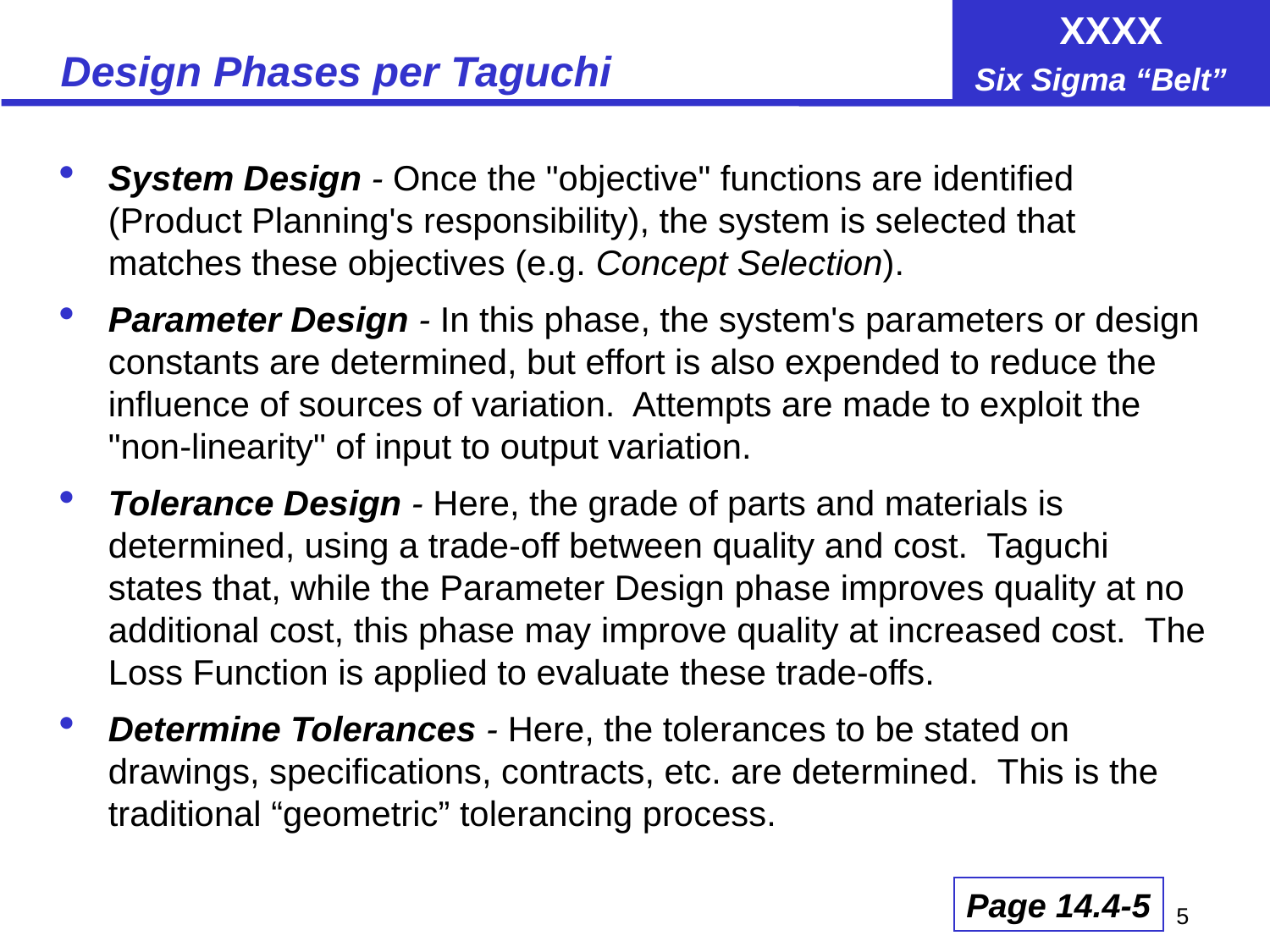

# Design Phases per Taguchi
System Design - Once the "objective" functions are identified (Product Planning's responsibility), the system is selected that matches these objectives (e.g. Concept Selection).
Parameter Design - In this phase, the system's parameters or design constants are determined, but effort is also expended to reduce the influence of sources of variation.  Attempts are made to exploit the "non-linearity" of input to output variation.
Tolerance Design - Here, the grade of parts and materials is determined, using a trade-off between quality and cost.  Taguchi states that, while the Parameter Design phase improves quality at no additional cost, this phase may improve quality at increased cost.  The Loss Function is applied to evaluate these trade-offs.
Determine Tolerances - Here, the tolerances to be stated on drawings, specifications, contracts, etc. are determined.  This is the traditional “geometric” tolerancing process.
Page 14.4-5